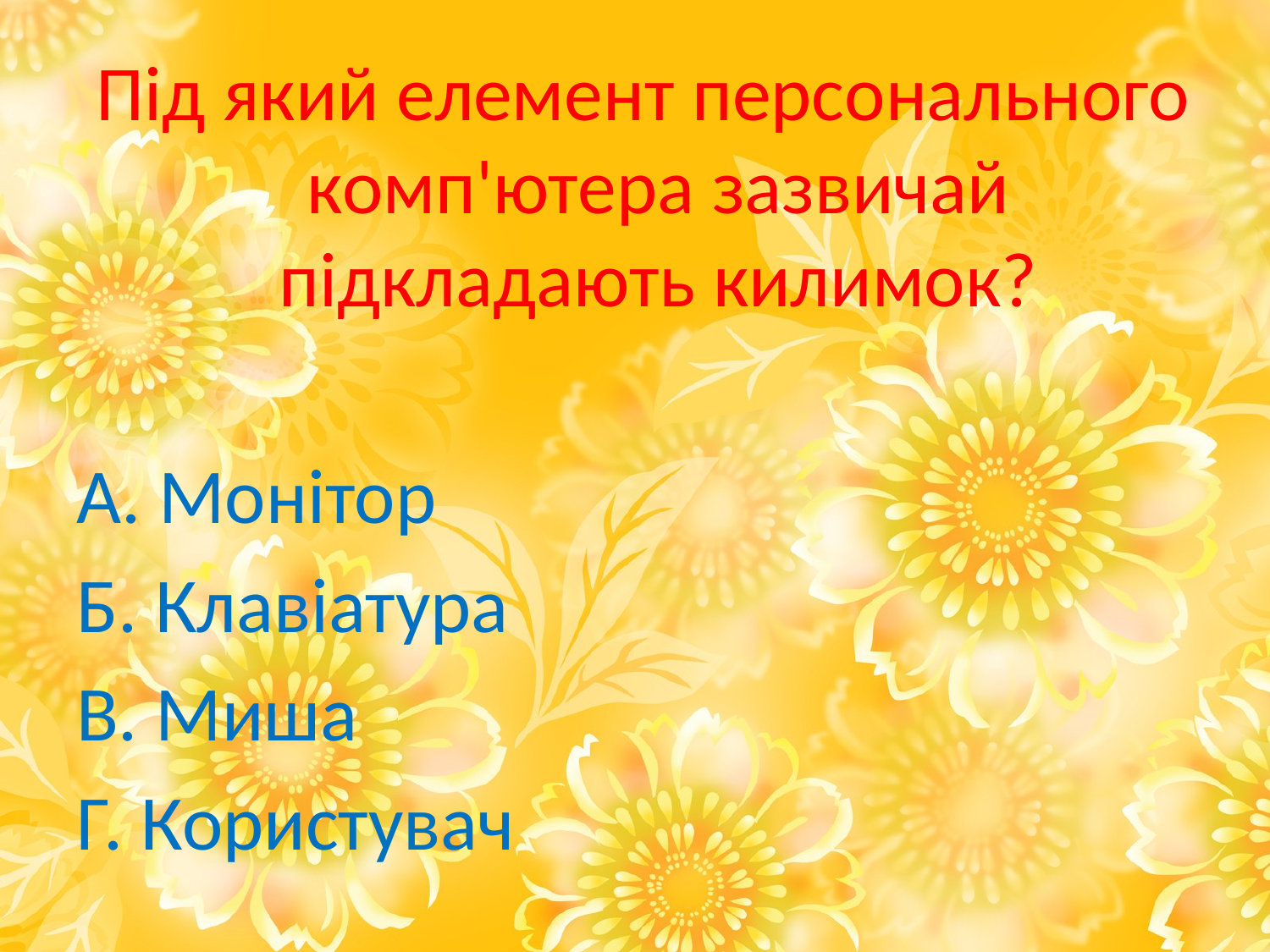

Під який елемент персонального комп'ютера зазвичай підкладають килимок?

А. Монітор
Б. Клавіатура
В. Миша
Г. Користувач